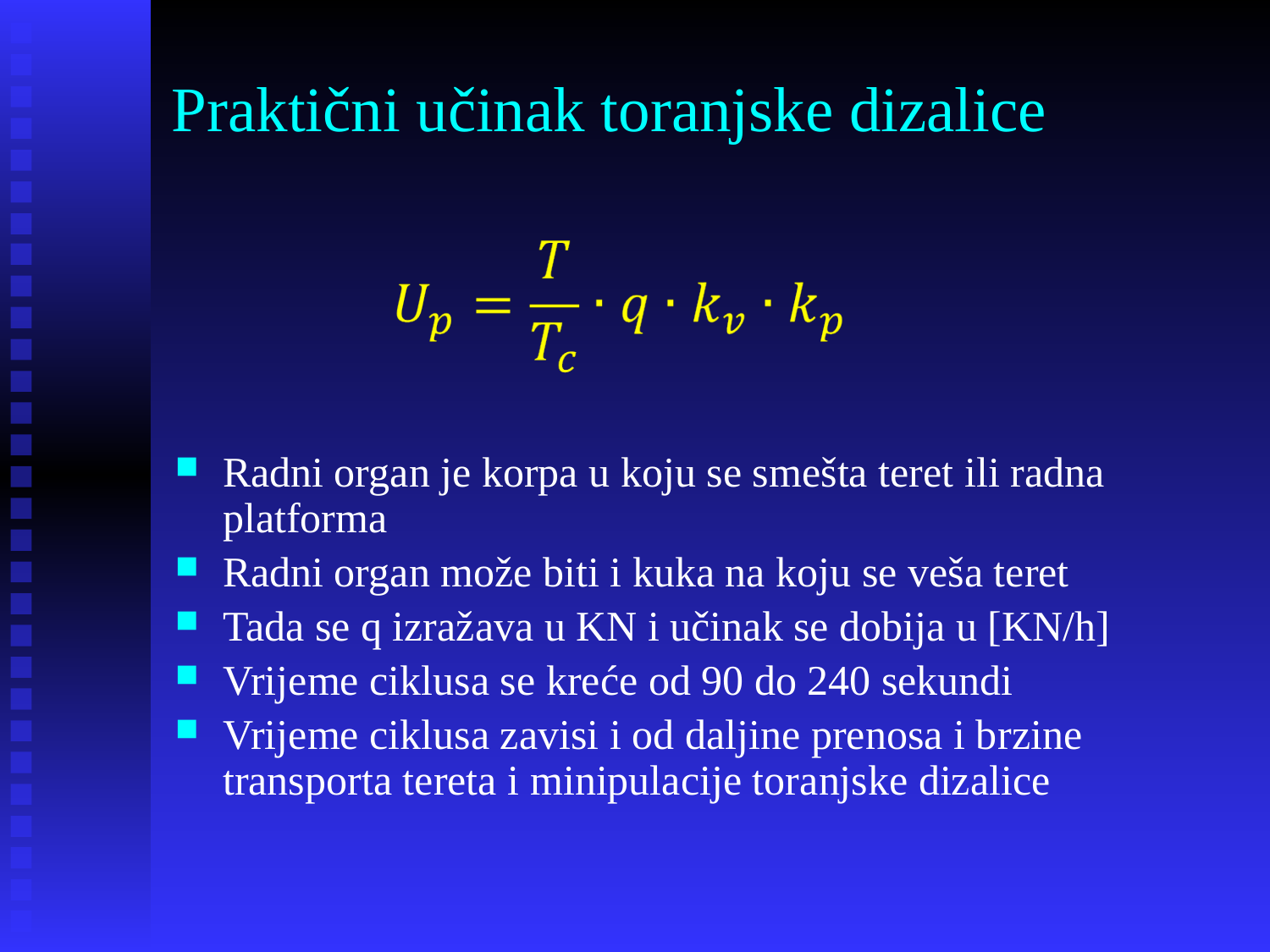

# Praktični učinak toranjske dizalice

Radni organ je korpa u koju se smešta teret ili radna platforma
Radni organ može biti i kuka na koju se veša teret
Tada se q izražava u KN i učinak se dobija u [KN/h]
Vrijeme ciklusa se kreće od 90 do 240 sekundi
Vrijeme ciklusa zavisi i od daljine prenosa i brzine transporta tereta i minipulacije toranjske dizalice